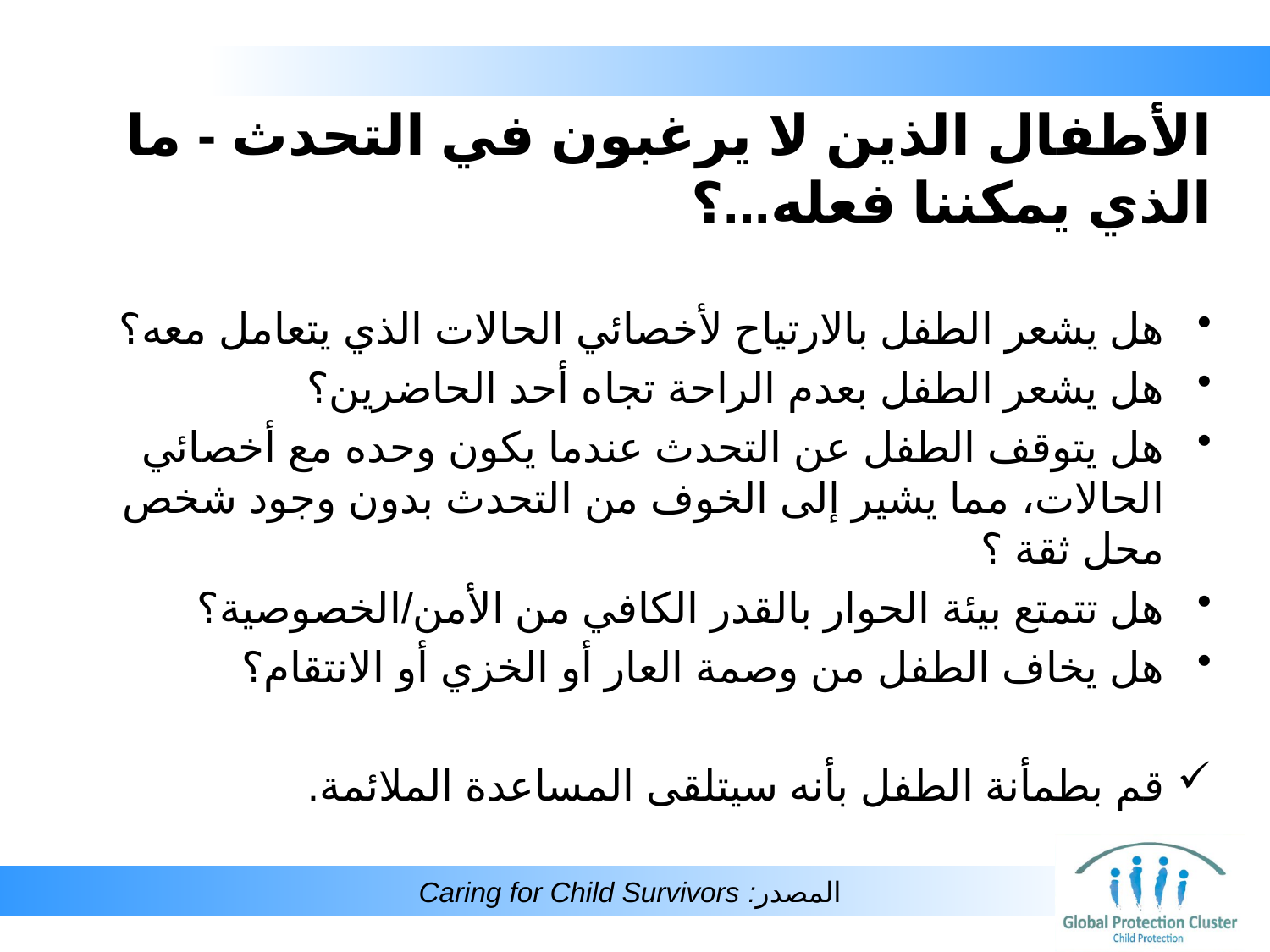

# الأطفال الذين لا يرغبون في التحدث - ما الذي يمكننا فعله...؟

هل يشعر الطفل بالارتياح لأخصائي الحالات الذي يتعامل معه؟
هل يشعر الطفل بعدم الراحة تجاه أحد الحاضرين؟
هل يتوقف الطفل عن التحدث عندما يكون وحده مع أخصائي الحالات، مما يشير إلى الخوف من التحدث بدون وجود شخص محل ثقة ؟
هل تتمتع بيئة الحوار بالقدر الكافي من الأمن/الخصوصية؟
هل يخاف الطفل من وصمة العار أو الخزي أو الانتقام؟

قم بطمأنة الطفل بأنه سيتلقى المساعدة الملائمة.

المصدر: Caring for Child Survivors